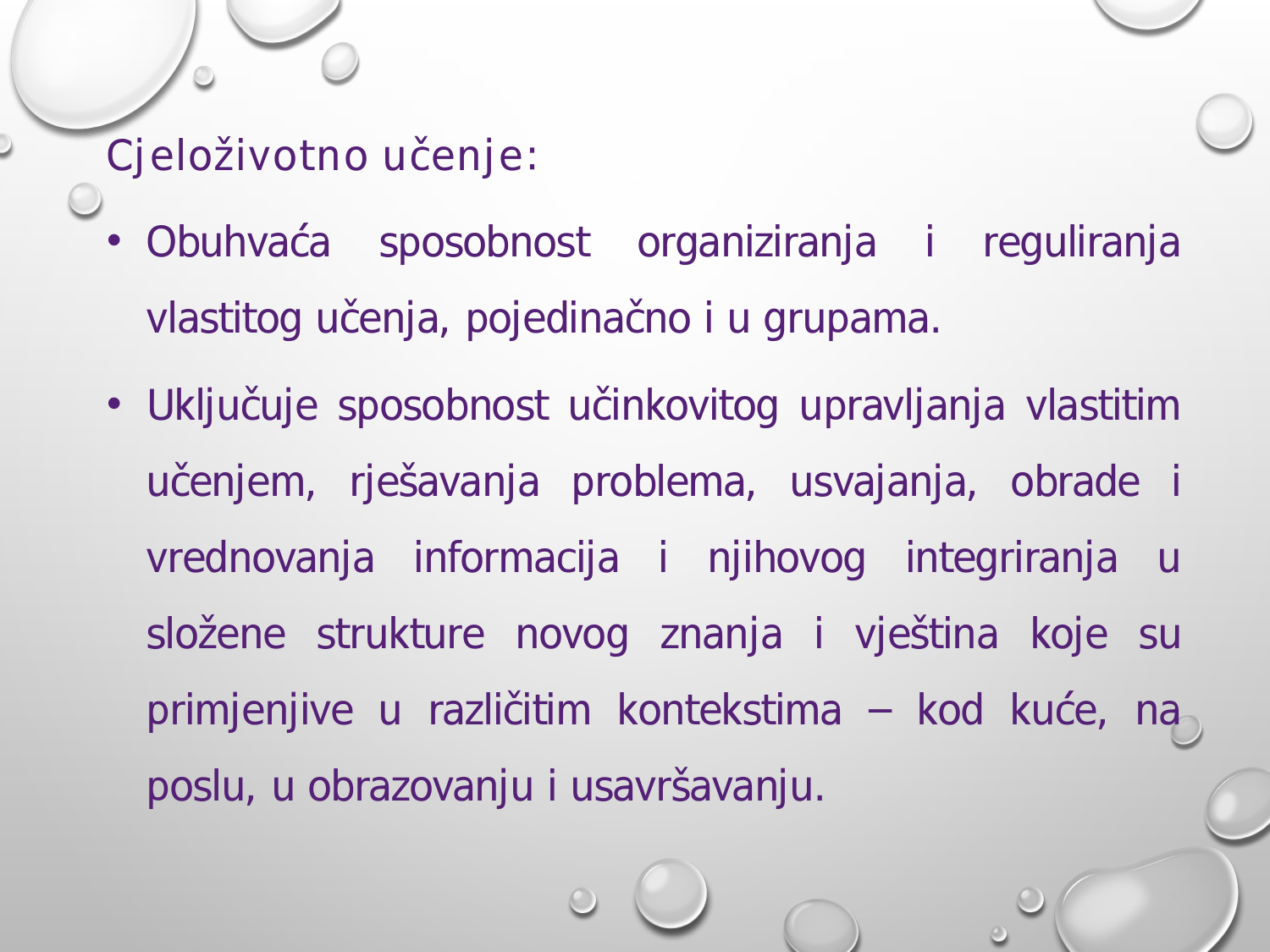

Cjeloživotno učenje:
Obuhvaća sposobnost organiziranja i reguliranja vlastitog učenja, pojedinačno i u grupama.
Uključuje sposobnost učinkovitog upravljanja vlastitim učenjem, rješavanja problema, usvajanja, obrade i vrednovanja informacija i njihovog integriranja u složene strukture novog znanja i vještina koje su primjenjive u različitim kontekstima – kod kuće, na poslu, u obrazovanju i usavršavanju.